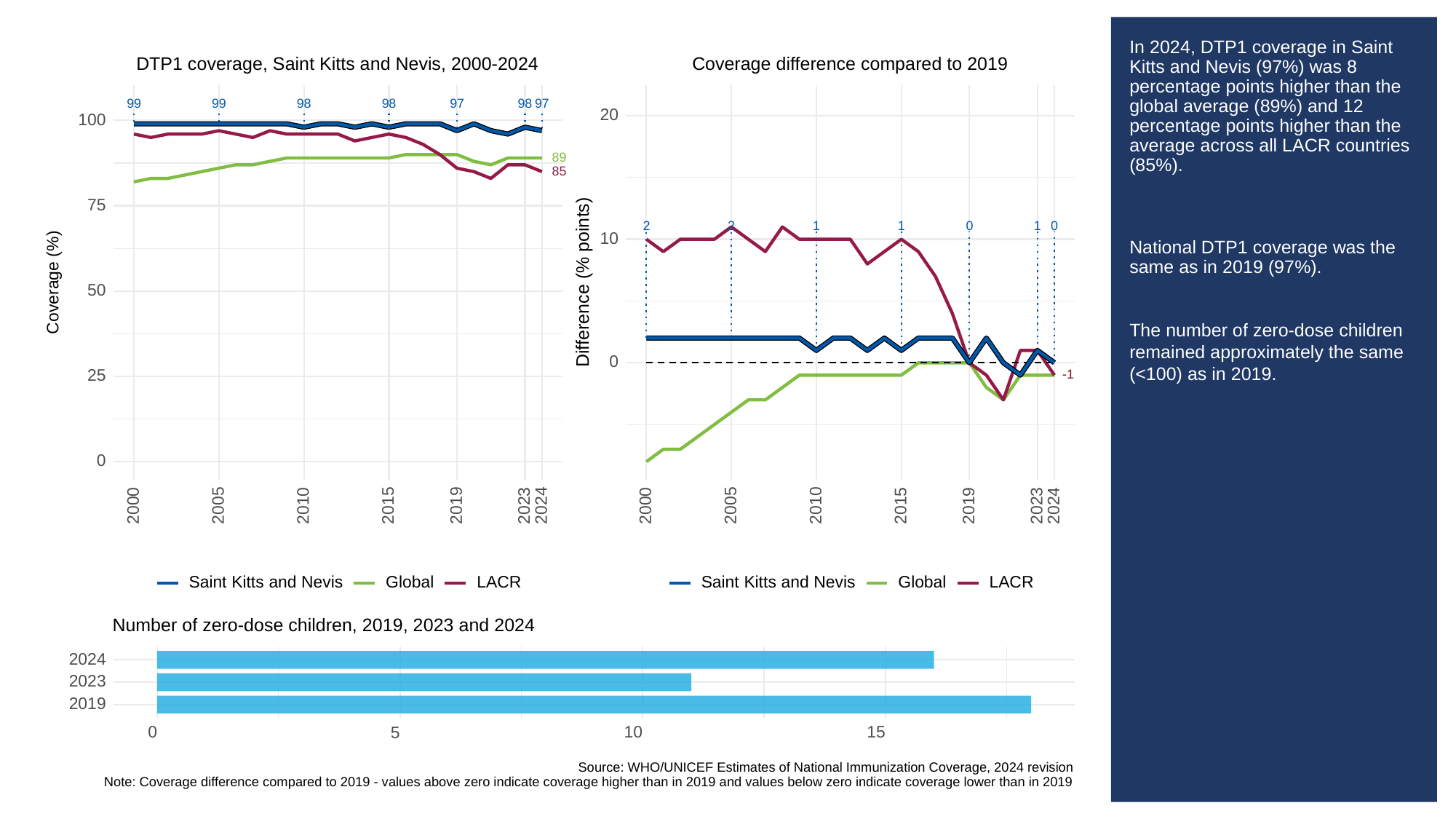

# In 2024, DTP1 coverage in Saint Kitts and Nevis (97%) was 8 percentage points higher than the global average (89%) and 12 percentage points higher than the average across all LACR countries (85%).

National DTP1 coverage was the same as in 2019 (97%).

The number of zero-dose children remained approximately the same (<100) as in 2019.

DTP1 coverage, Saint Kitts and Nevis, 2000-2024
Coverage difference compared to 2019

99
99
98
98
97
98
97
20

100

89

85

75

0
0
2
2
1
1
1

10

Difference (% points)
Coverage (%)
50

0

25
-1
-1

0

2023
2023
2000
2005
2010
2015
2019
2024
2000
2005
2010
2015
2019
2024
Saint Kitts and Nevis
Global
LACR
Saint Kitts and Nevis
Global
LACR

Number of zero-dose children, 2019, 2023 and 2024

2024

2023

2019

0
10
15
5
Source: WHO/UNICEF Estimates of National Immunization Coverage, 2024 revision
Note: Coverage difference compared to 2019 - values above zero indicate coverage higher than in 2019 and values below zero indicate coverage lower than in 2019